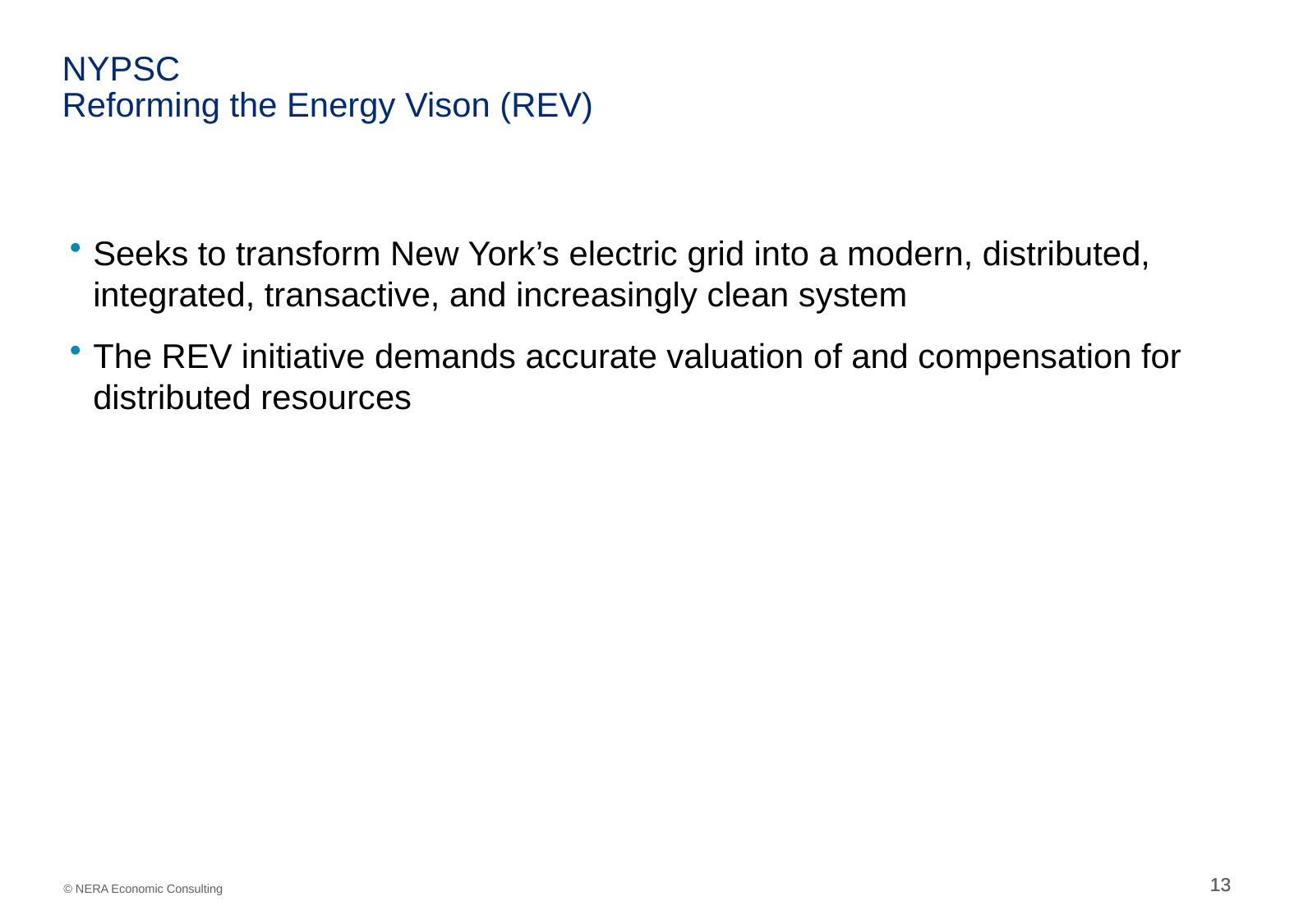

# NYPSC Reforming the Energy Vison (REV)
Seeks to transform New York’s electric grid into a modern, distributed, integrated, transactive, and increasingly clean system
The REV initiative demands accurate valuation of and compensation for distributed resources